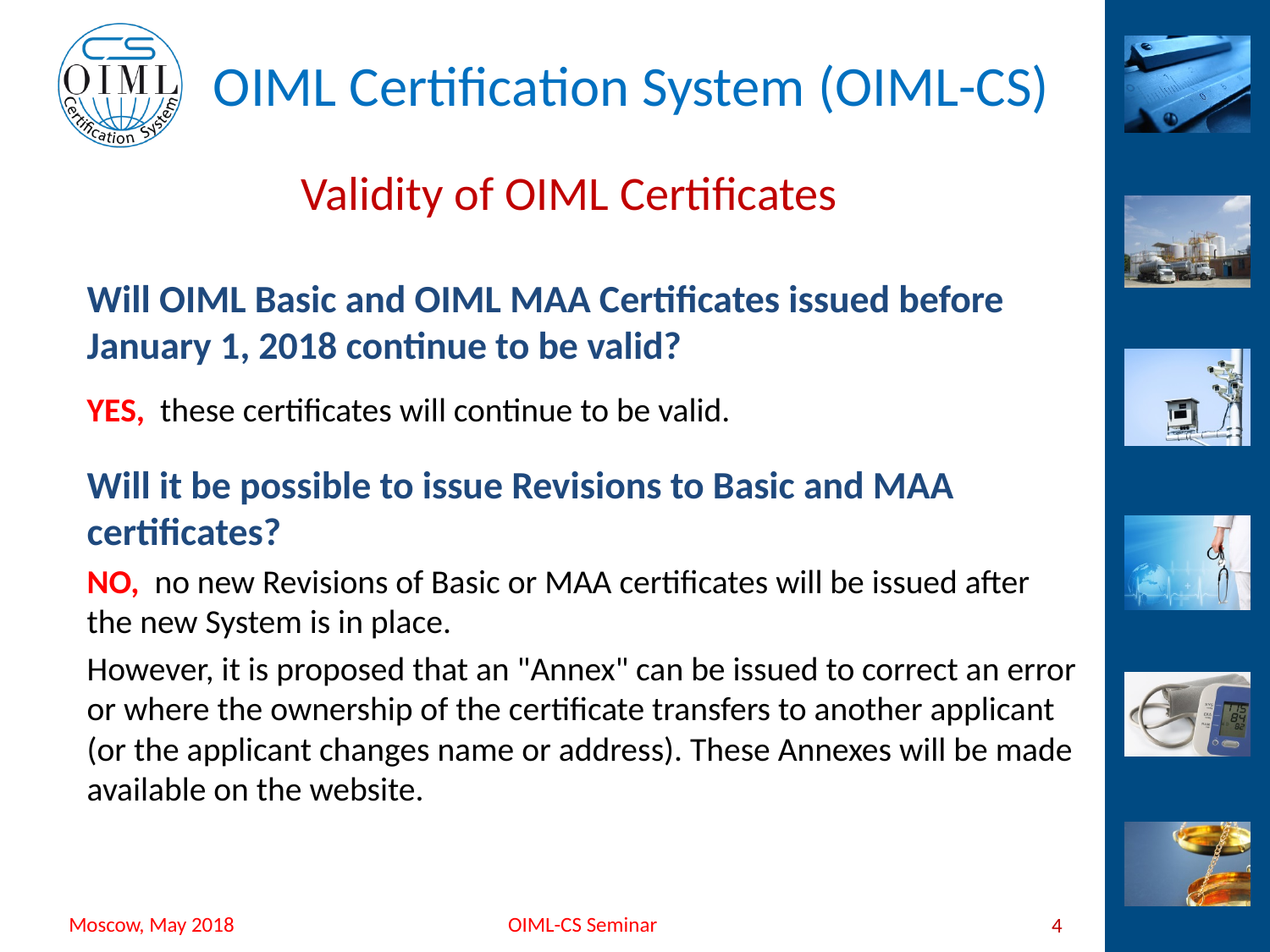

# Validity of OIML Certificates
Will OIML Basic and OIML MAA Certificates issued before January 1, 2018 continue to be valid?
YES,  these certificates will continue to be valid.
Will it be possible to issue Revisions to Basic and MAA certificates?
NO,  no new Revisions of Basic or MAA certificates will be issued after the new System is in place.
However, it is proposed that an "Annex" can be issued to correct an error or where the ownership of the certificate transfers to another applicant (or the applicant changes name or address). These Annexes will be made available on the website.
4